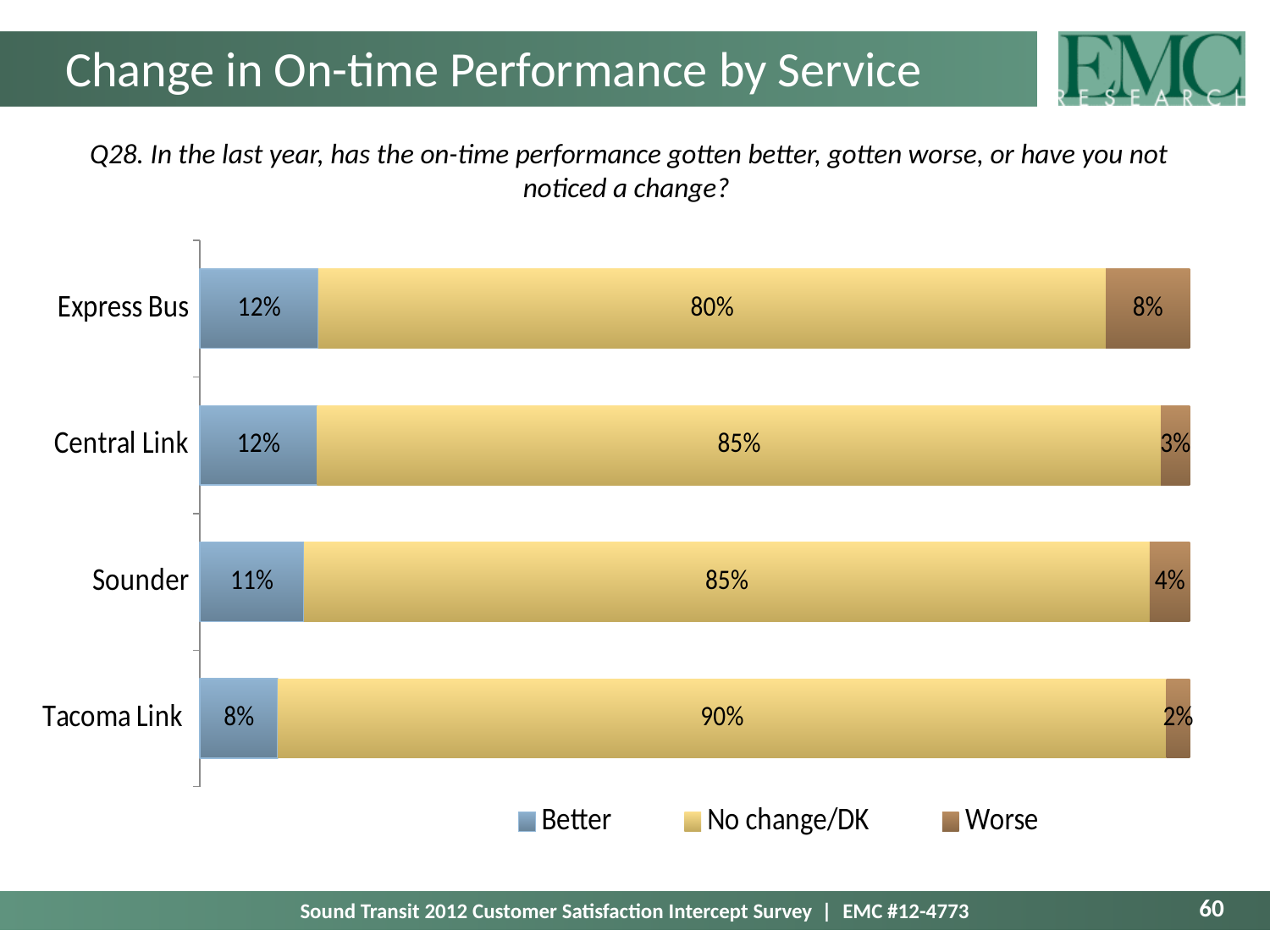

# Change in On-time Performance by Service
Q28. In the last year, has the on-time performance gotten better, gotten worse, or have you not noticed a change?

### Chart

| Category | Better | No change/DK | Worse |
|---|---|---|---|
| Express Bus | 0.11956644389895041 | 0.7956376823039857 | 0.08479587379706476 |
| Central Link | 0.11848157475253757 | 0.8523426798229857 | 0.029175745424477522 |
| Sounder | 0.10527050676080899 | 0.8540843351621166 | 0.040645158077074243 |
| Tacoma Link  | 0.07874015748031474 | 0.8976377952755901 | 0.02362204724409442 |